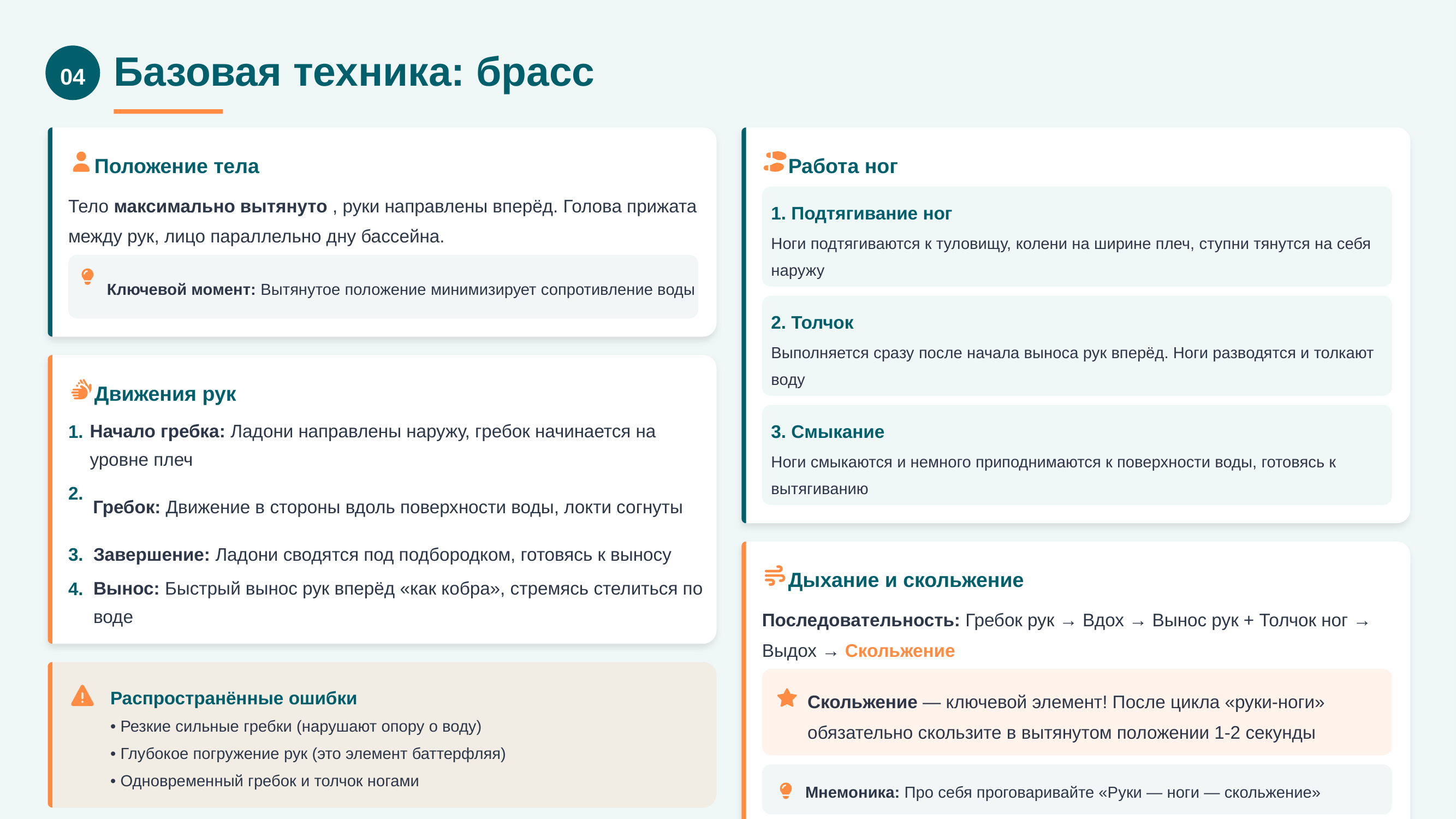

04

Базовая техника: брасс

Положение тела
Работа ног

Тело максимально вытянуто , руки направлены вперёд. Голова прижата между рук, лицо параллельно дну бассейна.

1. Подтягивание ног
Ноги подтягиваются к туловищу, колени на ширине плеч, ступни тянутся на себя наружу

Ключевой момент: Вытянутое положение минимизирует сопротивление воды

2. Толчок
Выполняется сразу после начала выноса рук вперёд. Ноги разводятся и толкают воду

Движения рук

1.
Начало гребка: Ладони направлены наружу, гребок начинается на уровне плеч
3. Смыкание
Ноги смыкаются и немного приподнимаются к поверхности воды, готовясь к вытягиванию
2.
Гребок: Движение в стороны вдоль поверхности воды, локти согнуты
3.
Завершение: Ладони сводятся под подбородком, готовясь к выносу

Дыхание и скольжение

4.
Вынос: Быстрый вынос рук вперёд «как кобра», стремясь стелиться по воде
Последовательность: Гребок рук → Вдох → Вынос рук + Толчок ног → Выдох → Скольжение

Распространённые ошибки
Скольжение — ключевой элемент! После цикла «руки-ноги» обязательно скользите в вытянутом положении 1-2 секунды

• Резкие сильные гребки (нарушают опору о воду)
• Глубокое погружение рук (это элемент баттерфляя)

• Одновременный гребок и толчок ногами
Мнемоника: Про себя проговаривайте «Руки — ноги — скольжение»

Когда переходить к брассу?

Брасс сложнее кроля, требует лучшей координации. Начинайте освоение после уверенного плавания кролем на 25-50 метров. Сначала отрабатывайте движения рук и ног отдельно, затем соединяйте.